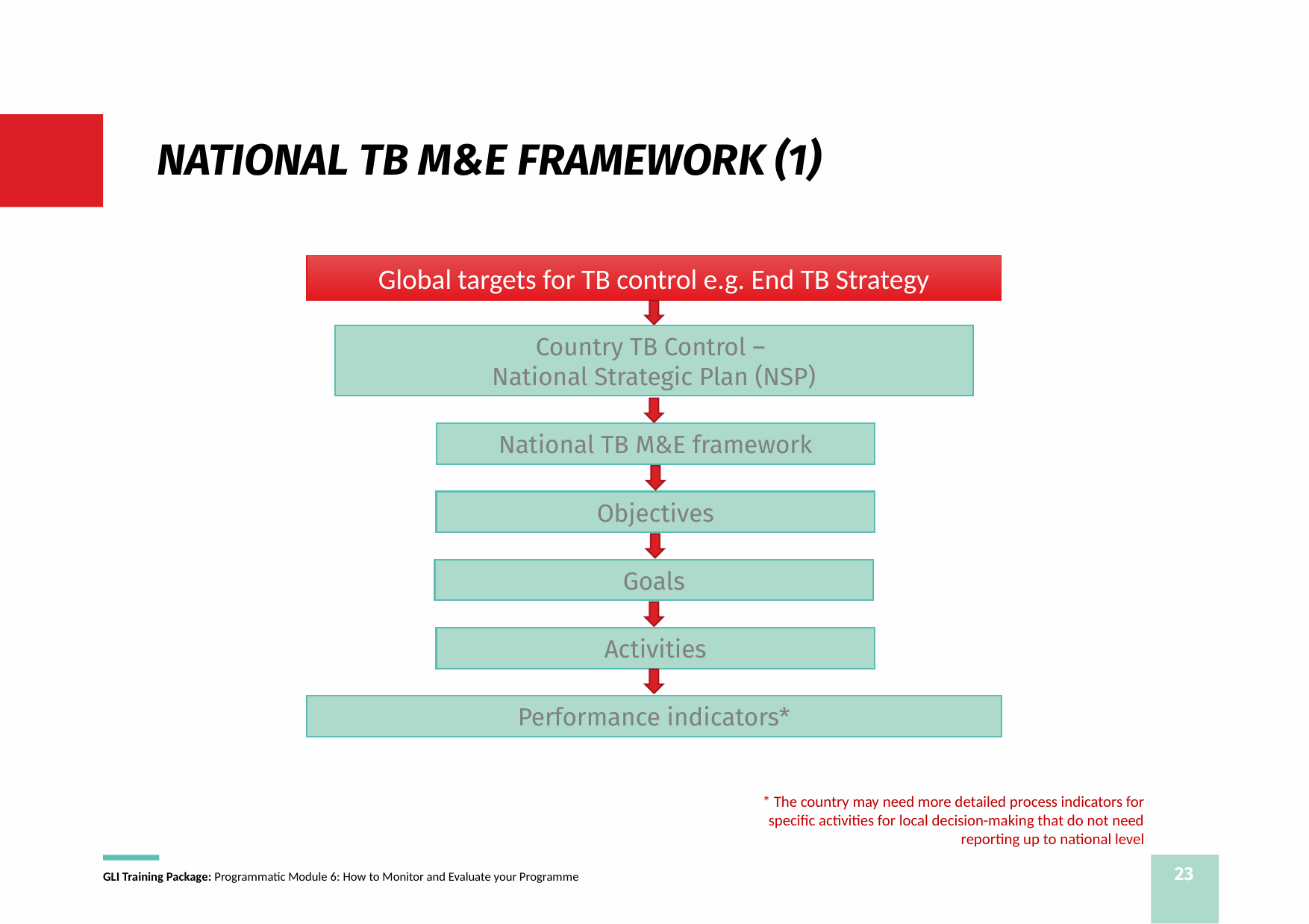

# NATIONAL TB M&E FRAMEWORK (1)
Global targets for TB control e.g. End TB Strategy

Country TB Control –
National Strategic Plan (NSP)

National TB M&E framework

Objectives

Goals

Activities

Performance indicators*
* The country may need more detailed process indicators for specific activities for local decision-making that do not need reporting up to national level